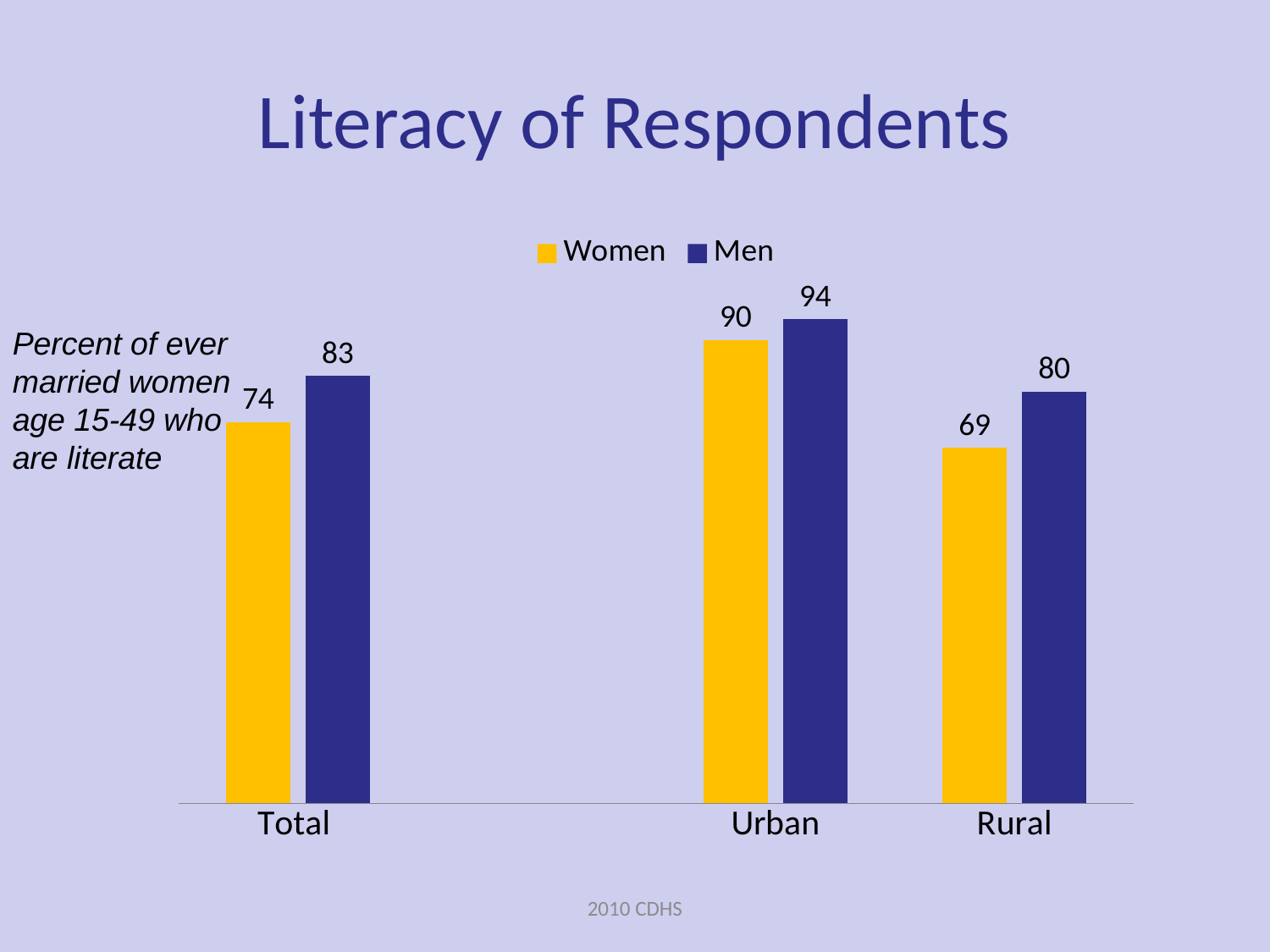

# Literacy of Respondents

### Chart

| Category | Women | Men |
|---|---|---|
| Total  | 74.0 | 83.0 |
|  | None | None |
| Urban | 90.0 | 94.0 |
| Rural | 69.0 | 80.0 |
Percent of ever married women age 15-49 who are literate
2010 CDHS